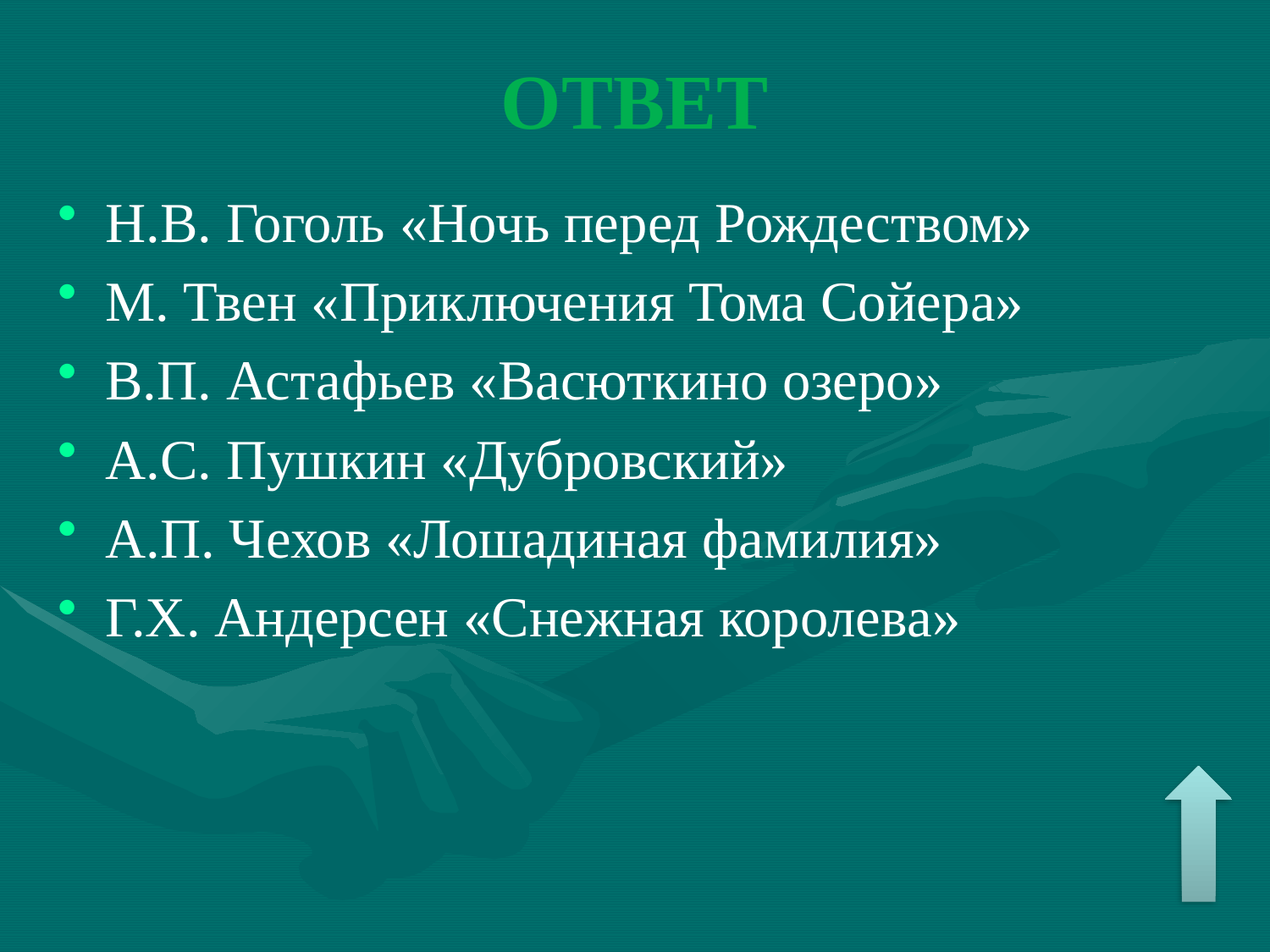

# ОТВЕТ
Н.В. Гоголь «Ночь перед Рождеством»
М. Твен «Приключения Тома Сойера»
В.П. Астафьев «Васюткино озеро»
А.С. Пушкин «Дубровский»
А.П. Чехов «Лошадиная фамилия»
Г.Х. Андерсен «Снежная королева»